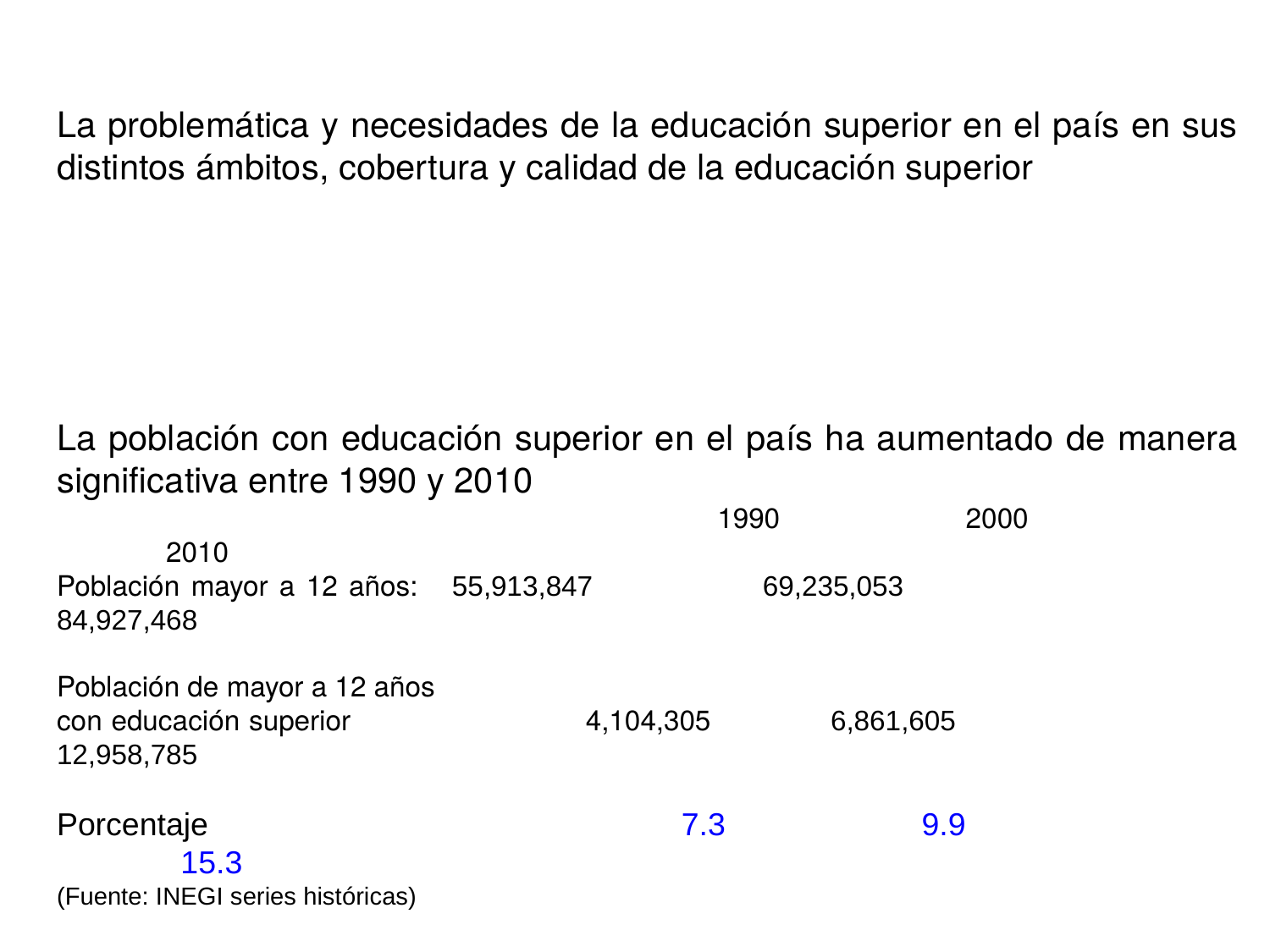

La problemática y necesidades de la educación superior en el país en sus distintos ámbitos, cobertura y calidad de la educación superior

La población con educación superior en el país ha aumentado de manera significativa entre 1990 y 2010
				                   1990	                  2000		                   2010
Población mayor a 12 años:	55,913,847	     69,235,053	                        84,927,468

Población de mayor a 12 años
con educación superior		  4,104,305             6,861,605    	                12,958,785

Porcentaje			             7.3                      9.9		                   15.3
(Fuente: INEGI series históricas)